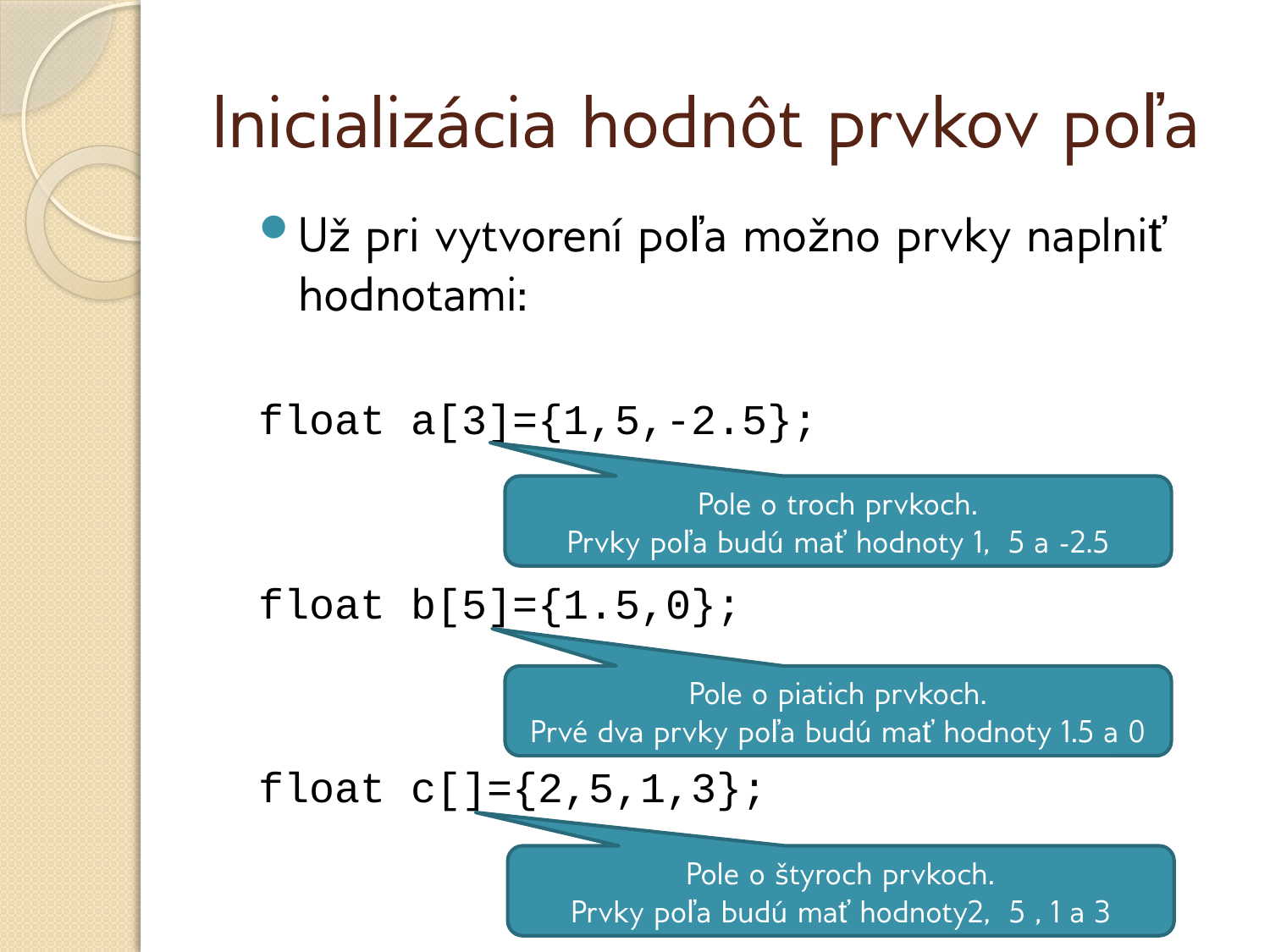

# Inicializácia hodnôt prvkov poľa
Už pri vytvorení poľa možno prvky naplniť hodnotami:

float a[3]={1,5,-2.5};

float b[5]={1.5,0};

float c[]={2,5,1,3};

Pole o troch prvkoch.
Prvky poľa budú mať hodnoty 1,  5 a -2.5
Pole o piatich prvkoch.
Prvé dva prvky poľa budú mať hodnoty 1.5 a 0
Pole o štyroch prvkoch.
Prvky poľa budú mať hodnoty2,  5 , 1 a 3